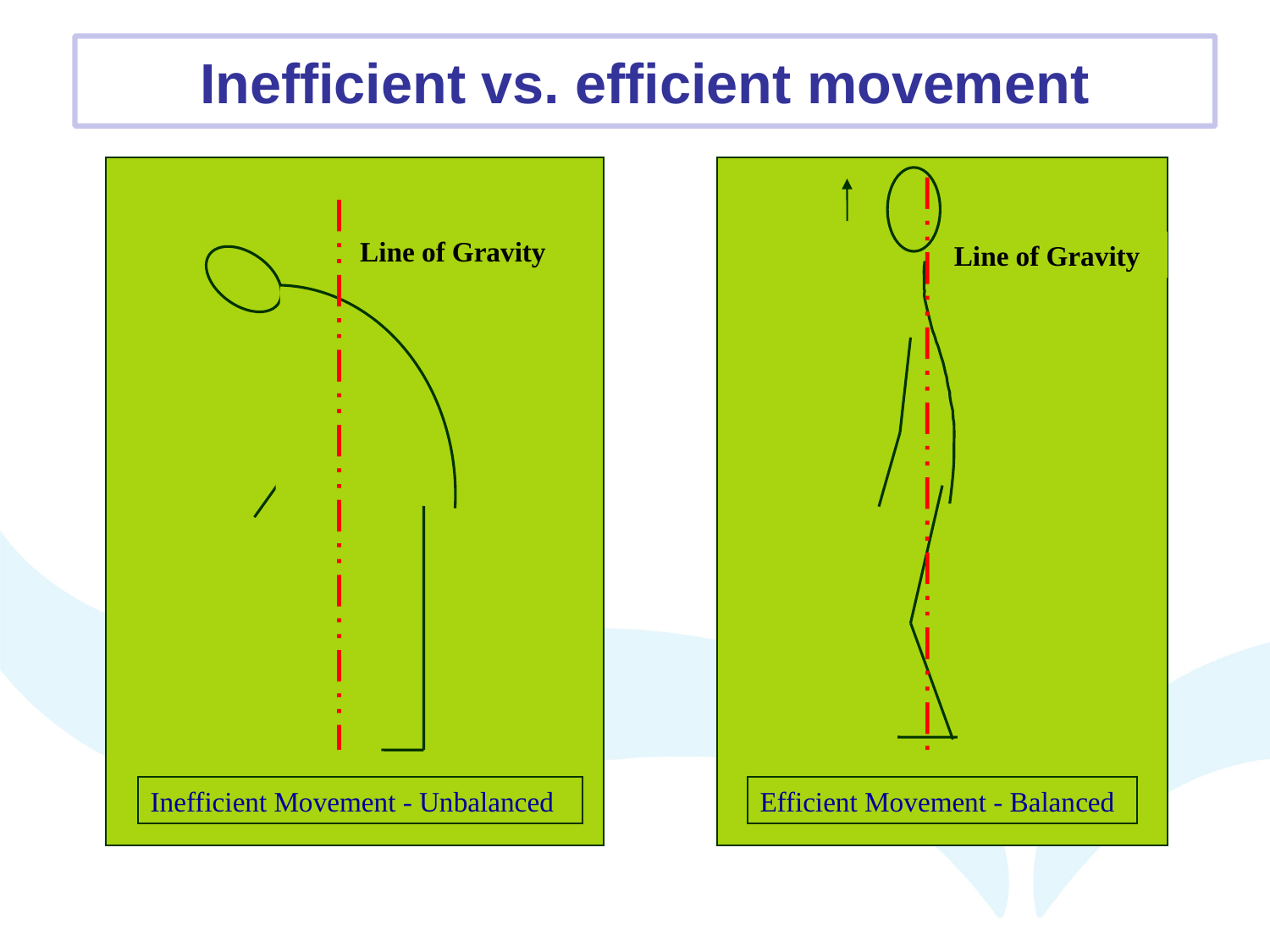

Inefficient vs. efficient movement

Line of Gravity
Line of Gravity

Inefficient Movement - Unbalanced
Efficient Movement - Balanced